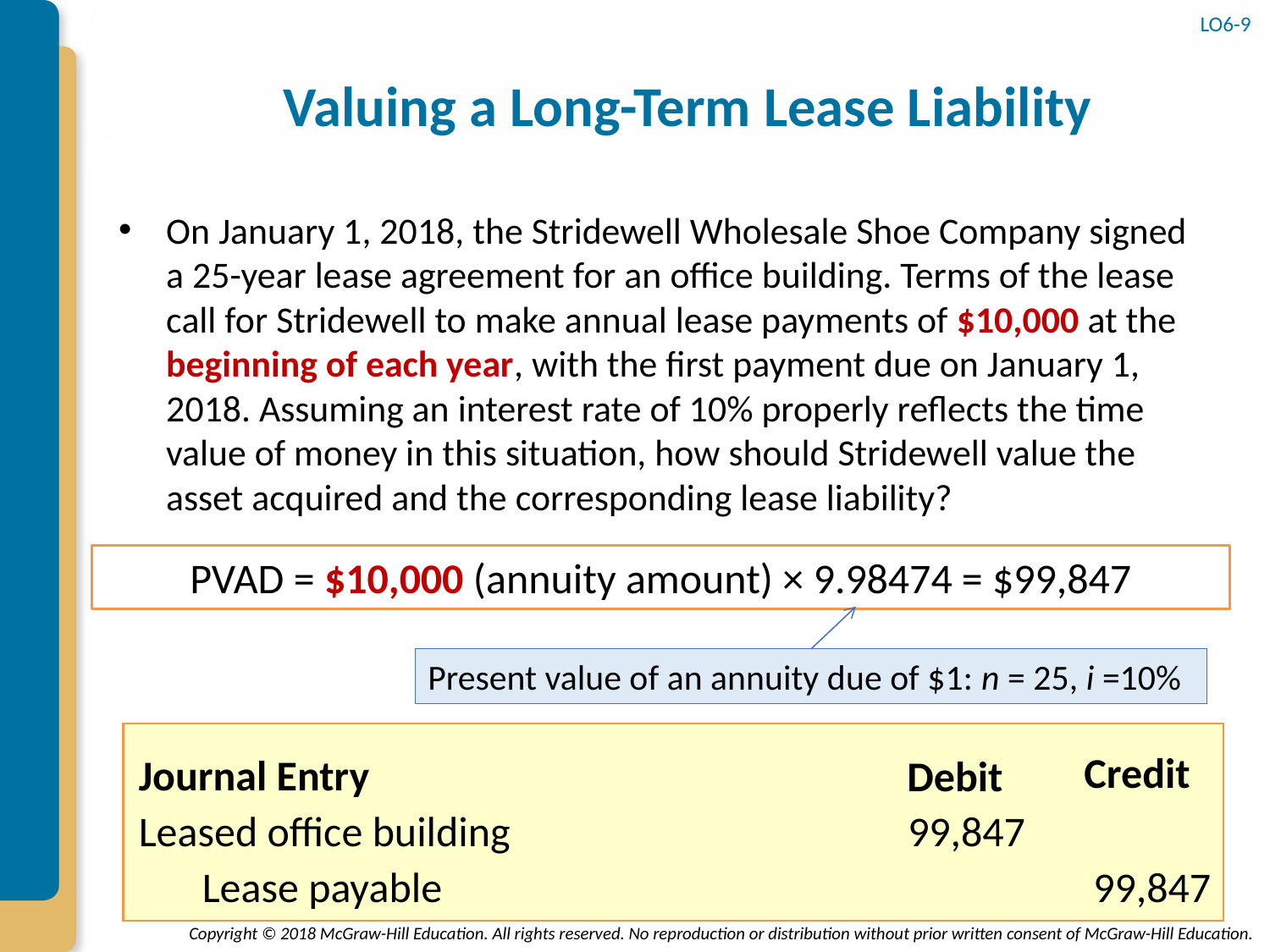

LO6-9
# Valuing a Long-Term Lease Liability
On January 1, 2018, the Stridewell Wholesale Shoe Company signed a 25-year lease agreement for an office building. Terms of the lease call for Stridewell to make annual lease payments of $10,000 at the beginning of each year, with the first payment due on January 1, 2018. Assuming an interest rate of 10% properly reflects the time value of money in this situation, how should Stridewell value the asset acquired and the corresponding lease liability?
PVAD = $10,000 (annuity amount) × 9.98474 = $99,847
Present value of an annuity due of $1: n = 25, i =10%

Credit
Journal Entry
Debit
Leased office building
99,847
99,847
Lease payable